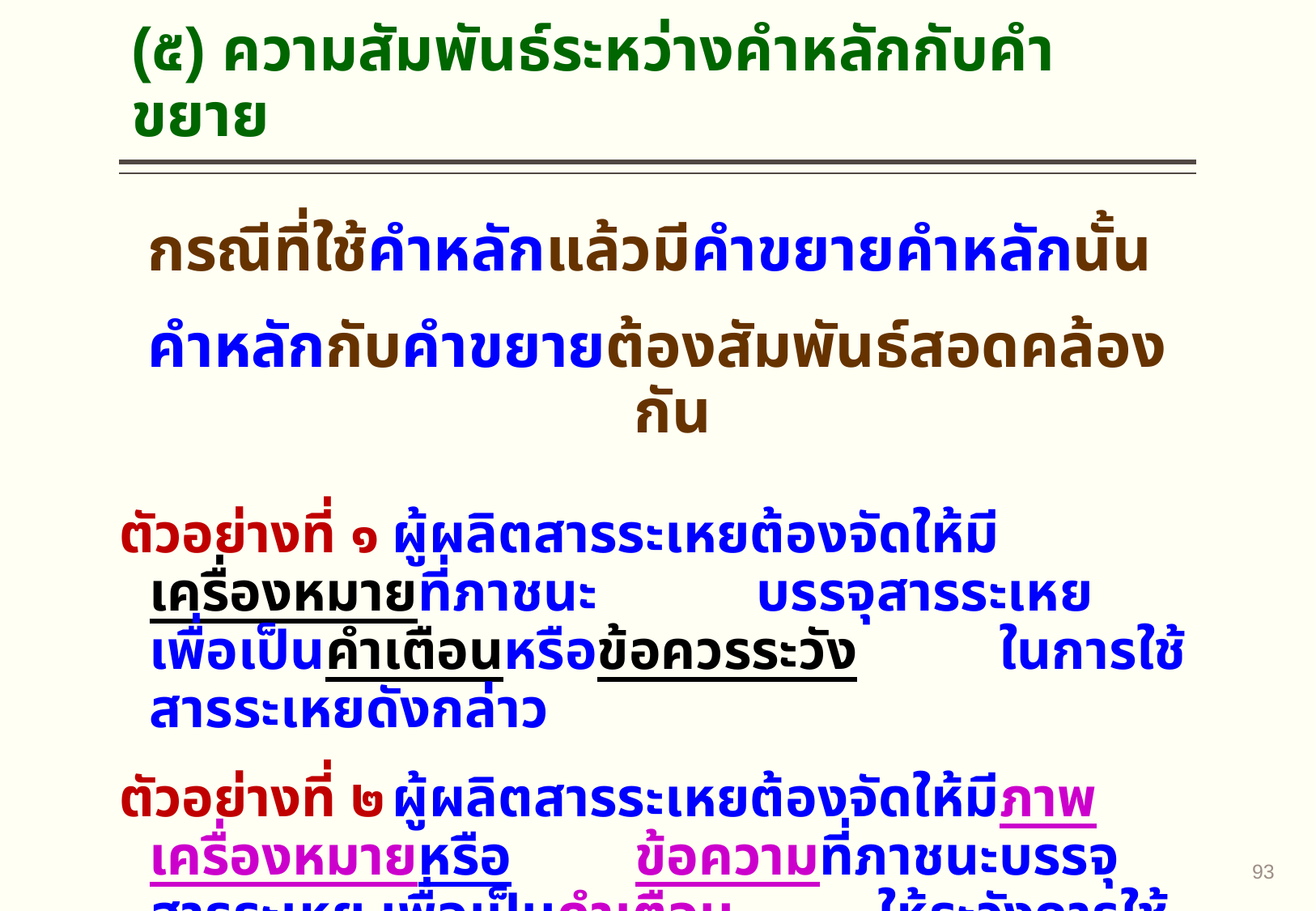

# (๕) ความสัมพันธ์ระหว่างคำหลักกับคำขยาย
กรณีที่ใช้คำหลักแล้วมีคำขยายคำหลักนั้น
คำหลักกับคำขยายต้องสัมพันธ์สอดคล้องกัน
ตัวอย่างที่ ๑	ผู้ผลิตสารระเหยต้องจัดให้มีเครื่องหมายที่ภาชนะ		บรรจุสารระเหย เพื่อเป็นคำเตือนหรือข้อควรระวัง		ในการใช้สารระเหยดังกล่าว
ตัวอย่างที่ ๒	ผู้ผลิตสารระเหยต้องจัดให้มีภาพเครื่องหมายหรือ		ข้อความที่ภาชนะบรรจุสารระเหย เพื่อเป็นคำเตือน		ให้ระวังการใช้สารระเหยดังกล่าว
93